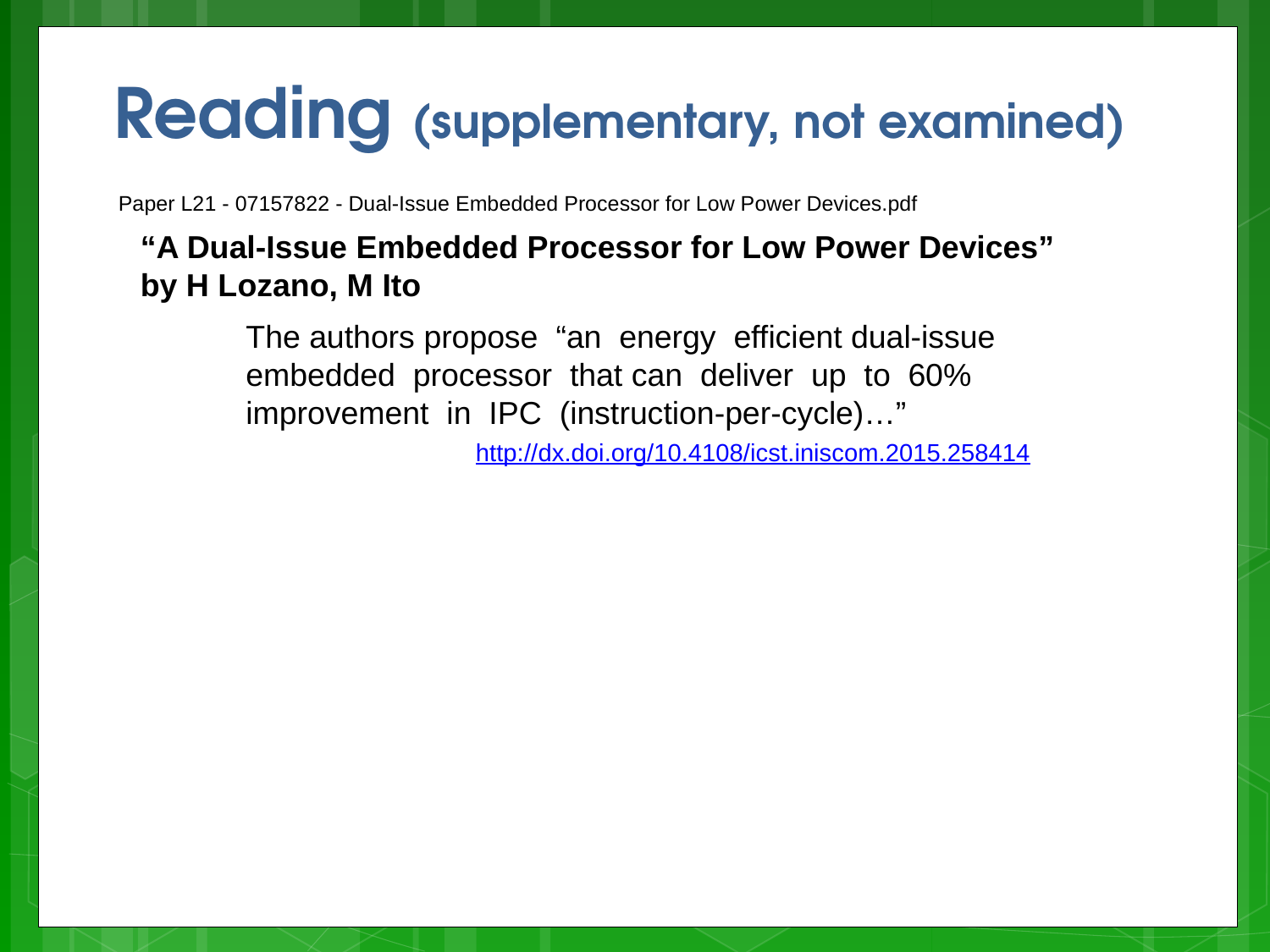

# Reading (supplementary, not examined)
Paper L21 - 07157822 - Dual-Issue Embedded Processor for Low Power Devices.pdf
“A Dual-Issue Embedded Processor for Low Power Devices” by H Lozano, M Ito
The authors propose  “an  energy  efficient dual-issue  embedded  processor  that can  deliver  up  to  60%  improvement  in  IPC  (instruction-per-cycle)…”
http://dx.doi.org/10.4108/icst.iniscom.2015.258414